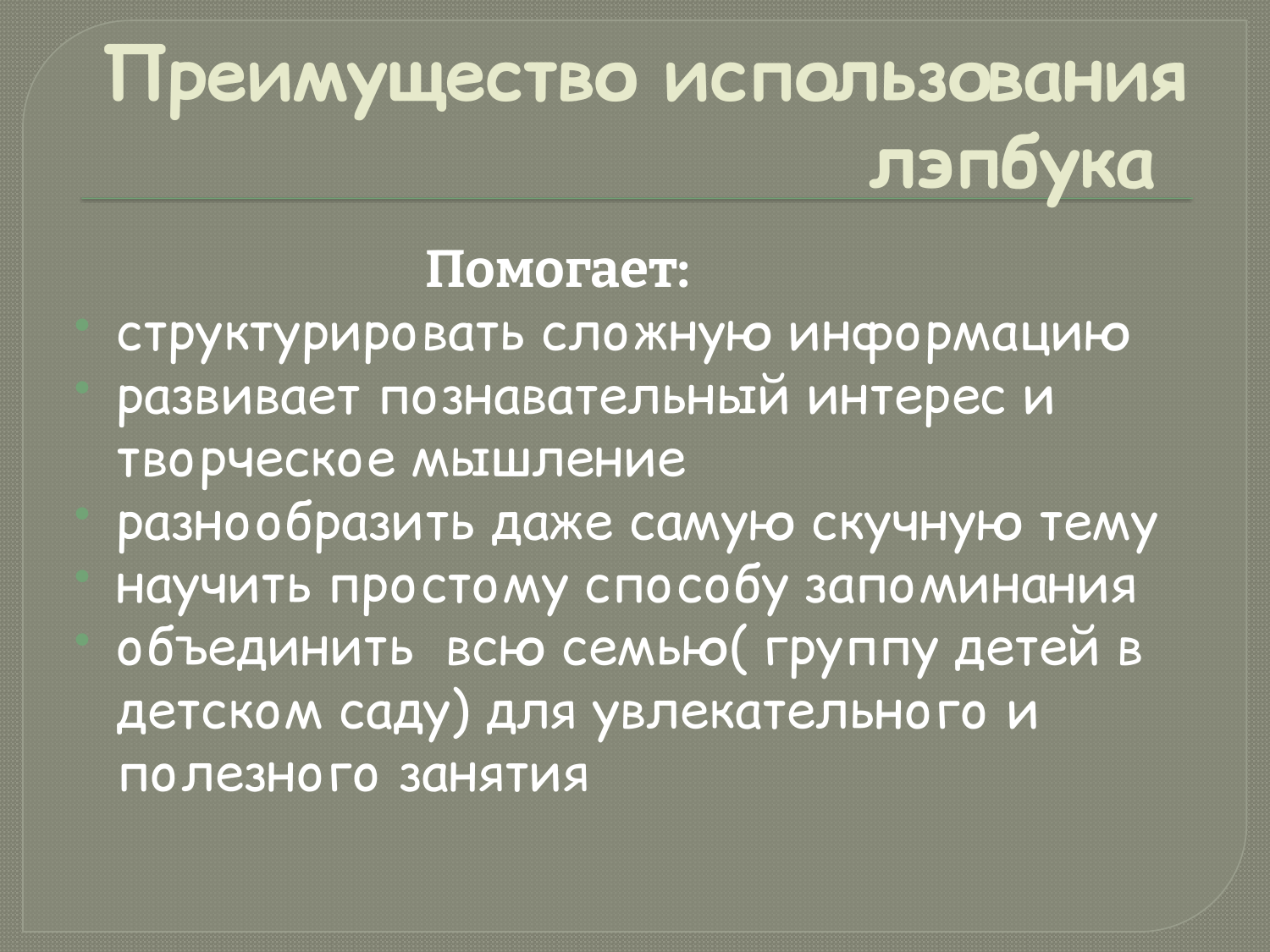

# Преимущество использования лэпбука
                                 Помогает:
структурировать сложную информацию
развивает познавательный интерес и творческое мышление
разнообразить даже самую скучную тему
научить простому способу запоминания
объединить  всю семью( группу детей в детском саду) для увлекательного и полезного занятия